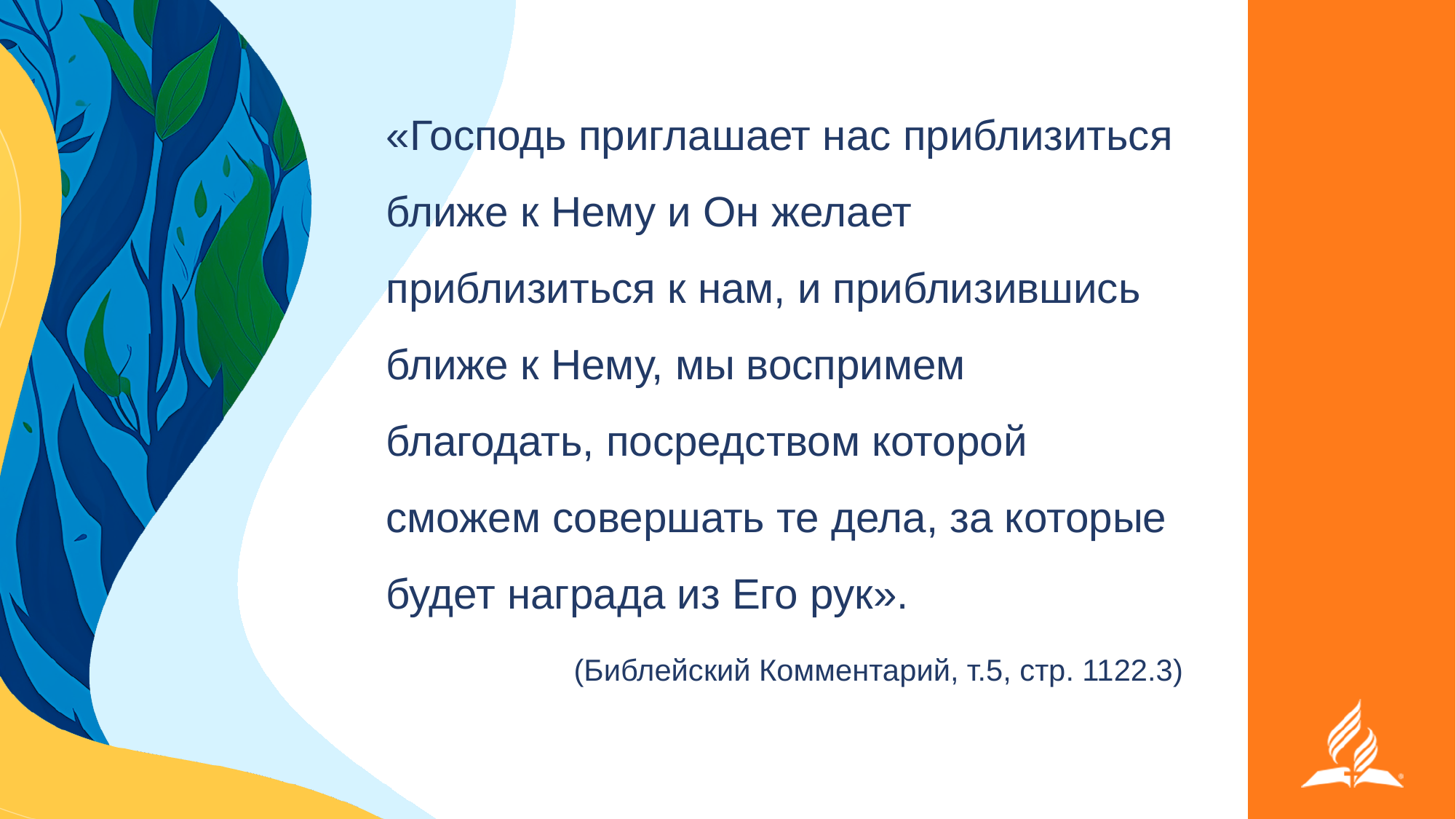

«Господь приглашает нас приблизиться ближе к Нему и Он желает приблизиться к нам, и приблизившись ближе к Нему, мы воспримем благодать, посредством которой сможем совершать те дела, за которые будет награда из Его рук».
(Библейский Комментарий, т.5, стр. 1122.3)